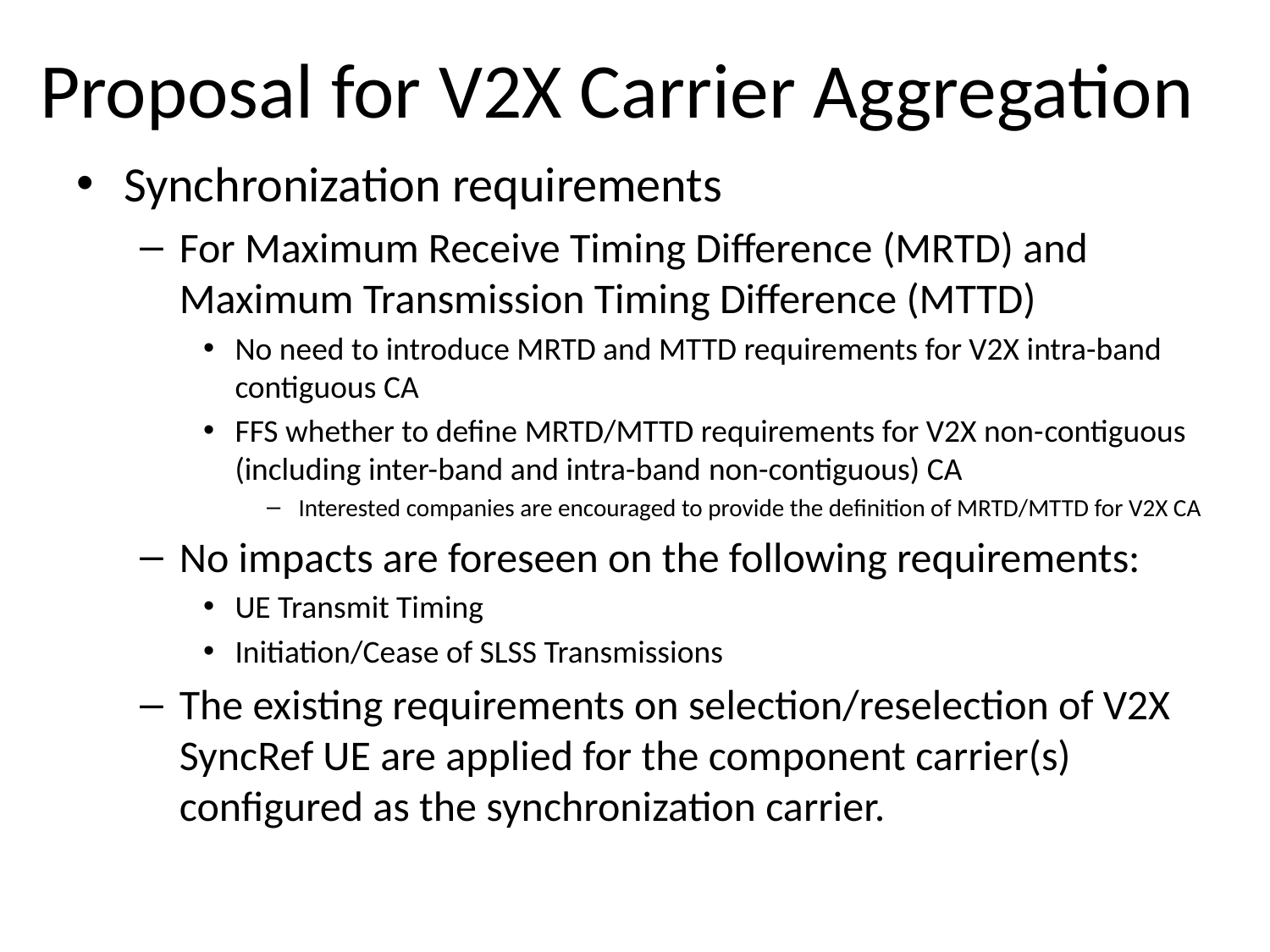

# Proposal for V2X Carrier Aggregation
Synchronization requirements
For Maximum Receive Timing Difference (MRTD) and Maximum Transmission Timing Difference (MTTD)
No need to introduce MRTD and MTTD requirements for V2X intra-band contiguous CA
FFS whether to define MRTD/MTTD requirements for V2X non-contiguous (including inter-band and intra-band non-contiguous) CA
Interested companies are encouraged to provide the definition of MRTD/MTTD for V2X CA
No impacts are foreseen on the following requirements:
UE Transmit Timing
Initiation/Cease of SLSS Transmissions
The existing requirements on selection/reselection of V2X SyncRef UE are applied for the component carrier(s) configured as the synchronization carrier.